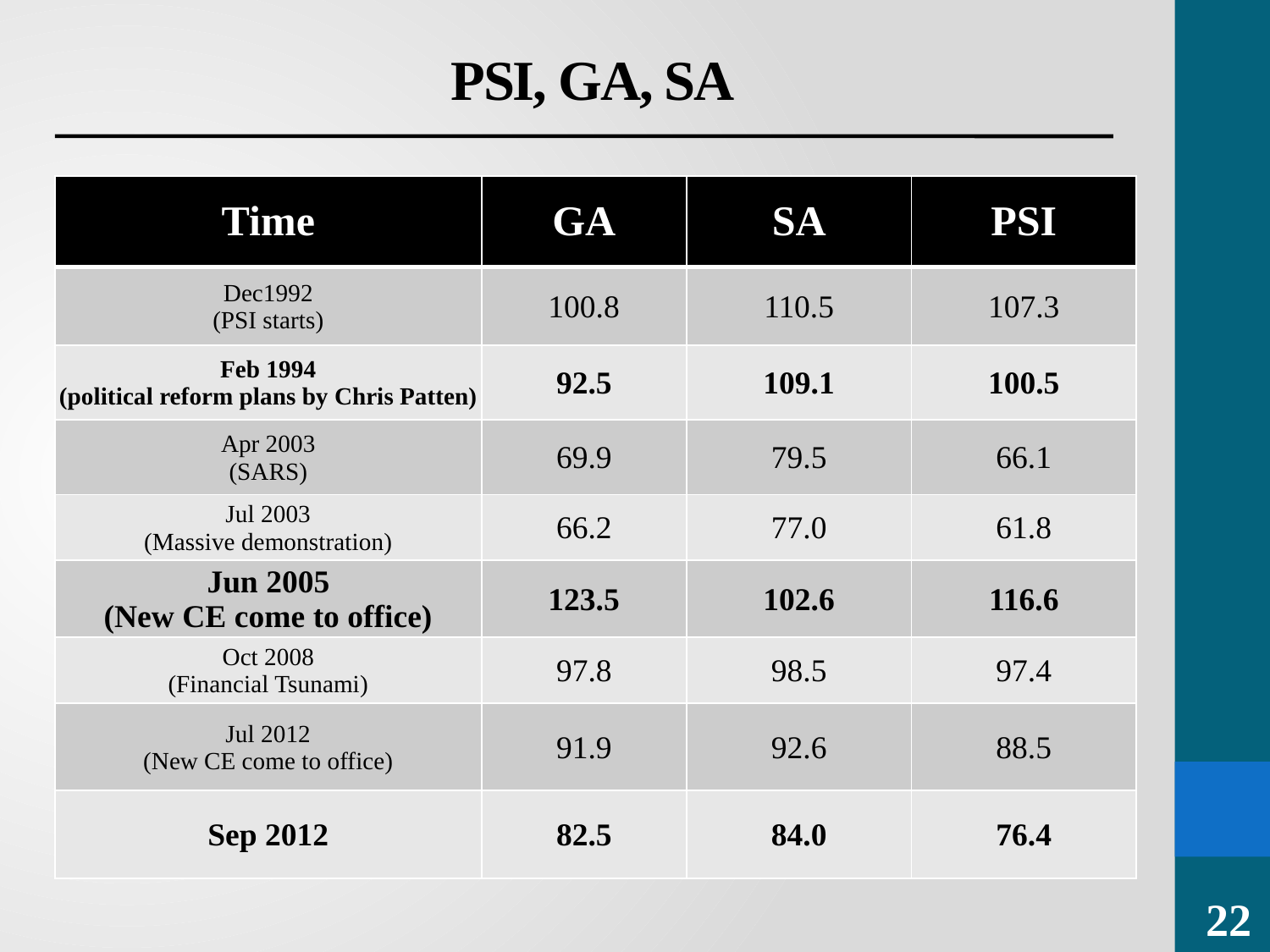

PSI, GA, SA

| Time | GA | SA | PSI |
| --- | --- | --- | --- |
| Dec1992 (PSI starts) | 100.8 | 110.5 | 107.3 |
| Feb 1994 (political reform plans by Chris Patten) | 92.5 | 109.1 | 100.5 |
| Apr 2003 (SARS) | 69.9 | 79.5 | 66.1 |
| Jul 2003 (Massive demonstration) | 66.2 | 77.0 | 61.8 |
| Jun 2005 (New CE come to office) | 123.5 | 102.6 | 116.6 |
| Oct 2008 (Financial Tsunami) | 97.8 | 98.5 | 97.4 |
| Jul 2012 (New CE come to office) | 91.9 | 92.6 | 88.5 |
| Sep 2012 | 82.5 | 84.0 | 76.4 |
22